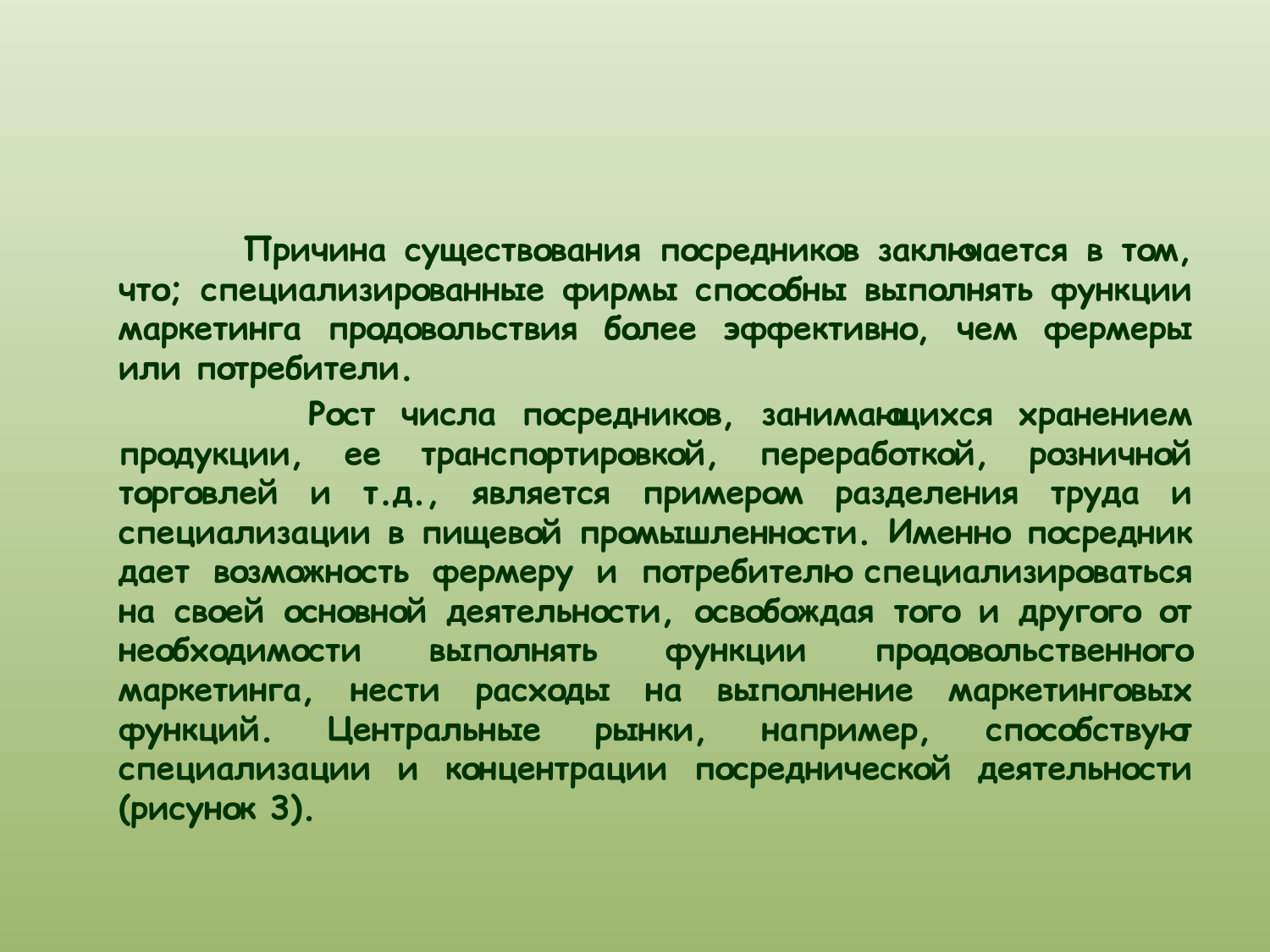

Причина существования посредников заключается в том, что; специализированные фирмы способны выполнять функции маркетинга продовольствия более эффективно, чем фермеры или потребители.
         Рост числа посредников, занимающихся хранением продукции, ее транспортировкой, переработкой, розничной торговлей и т.д., является примером разделения труда и специализации в пищевой промышленности. Именно посредник дает возможность фермеру и потребителю специализироваться на своей основной деятельности, освобождая того и другого от необходимости выполнять функции продовольственного маркетинга, нести расходы на выполнение маркетинговых функций. Центральные рынки, например, способствуют специализации и концентрации посреднической деятельности (рисунок 3).